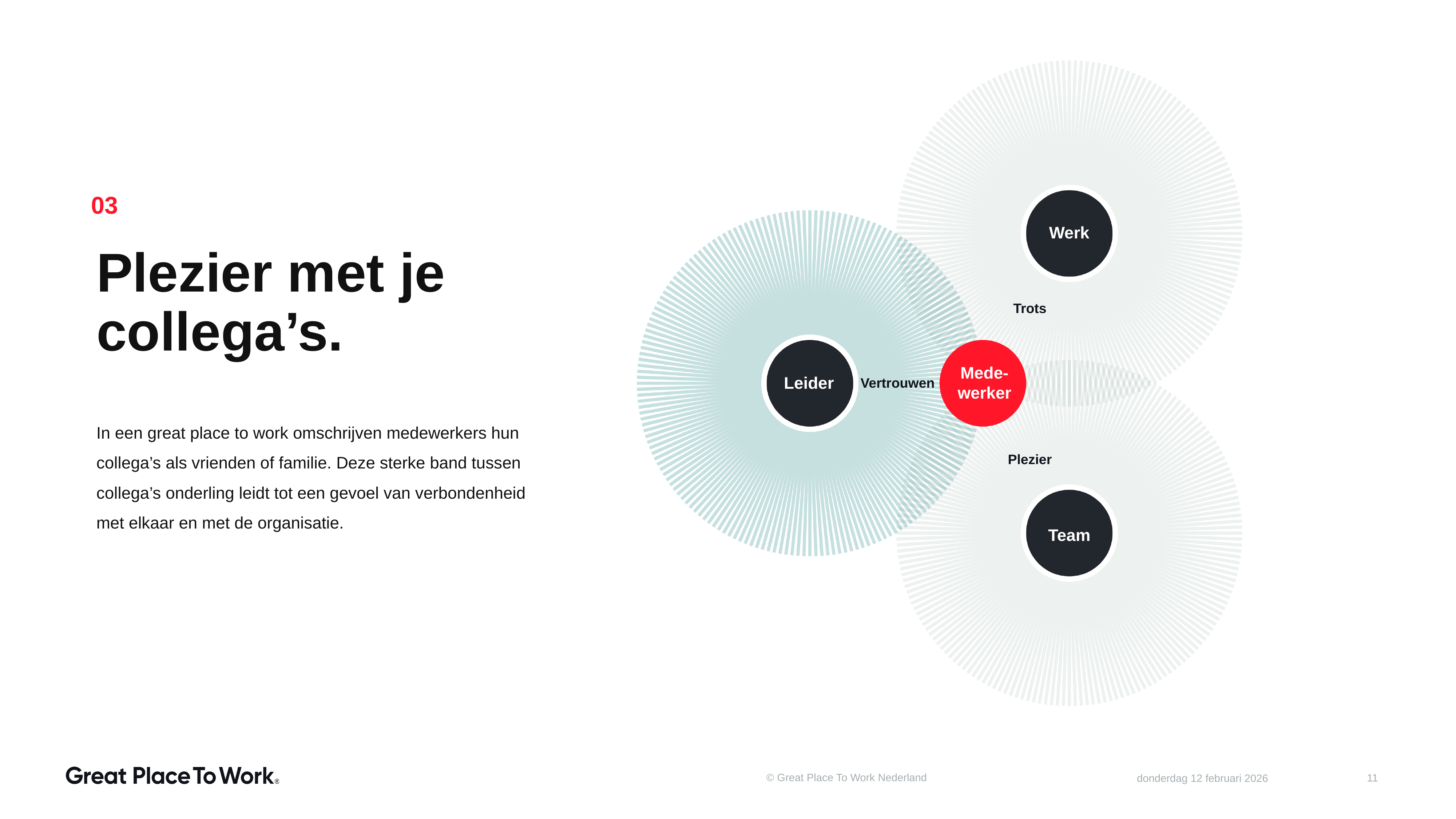

© Great Place To Work Nederland
11
donderdag 12 februari 2026